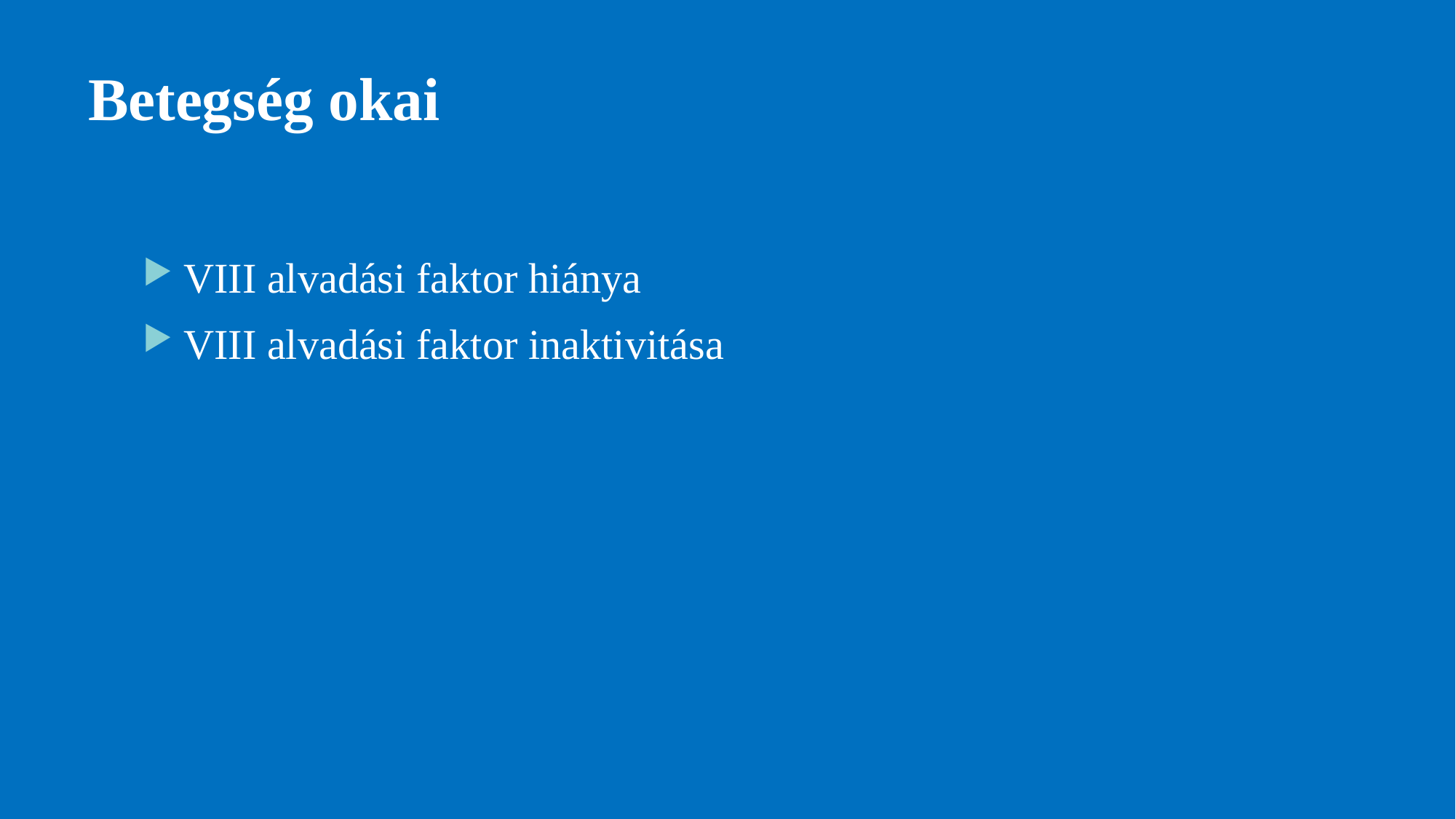

# Betegség okai
VIII alvadási faktor hiánya
VIII alvadási faktor inaktivitása